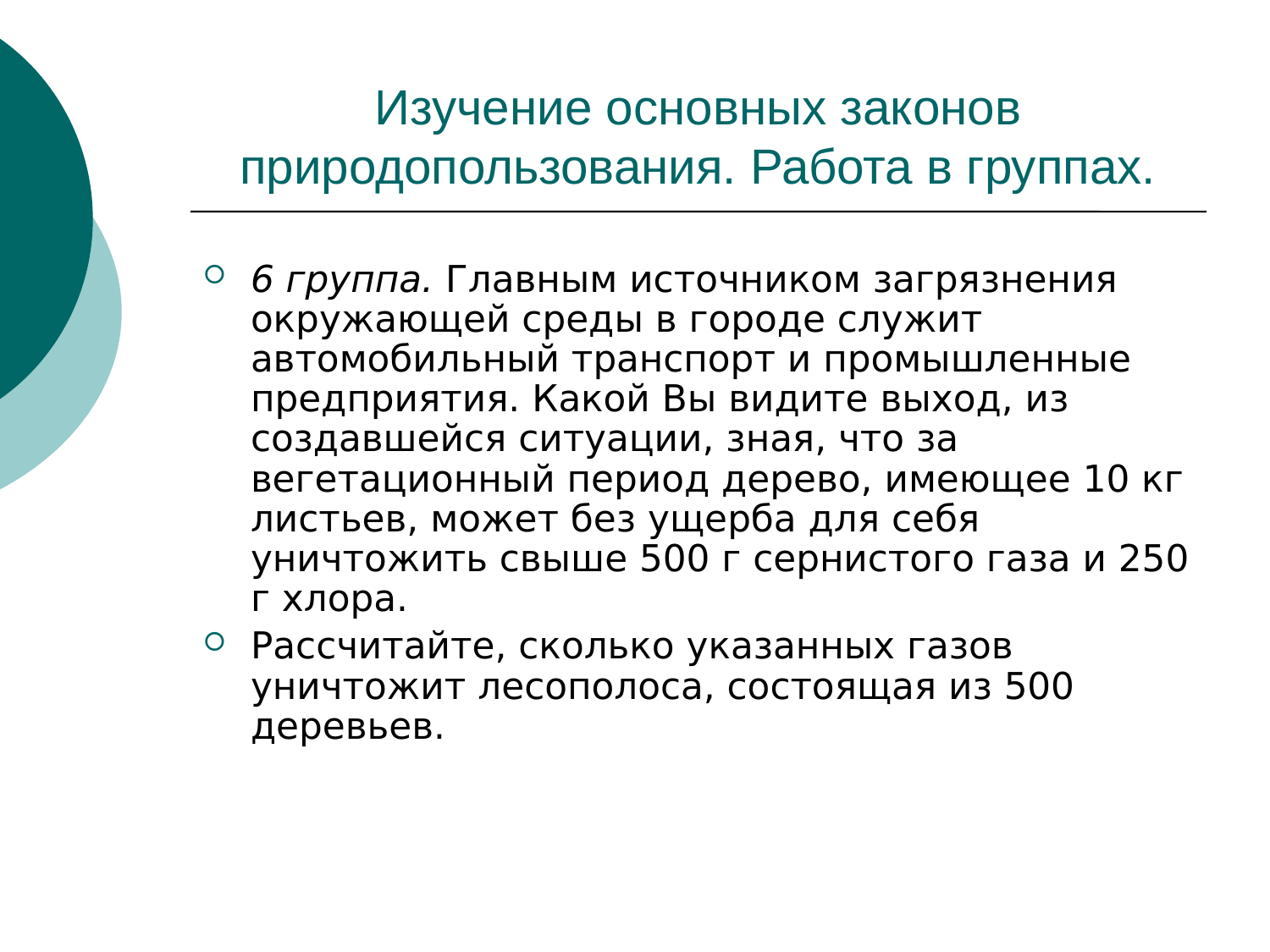

# Изучение основных законов природопользования. Работа в группах.
6 группа. Главным источником загрязнения окружающей среды в городе служит автомобильный транспорт и промышленные предприятия. Какой Вы видите выход, из создавшейся ситуации, зная, что за вегетационный период дерево, имеющее 10 кг листьев, может без ущерба для себя уничтожить свыше 500 г сернистого газа и 250 г хлора.
Рассчитайте, сколько указанных газов уничтожит лесополоса, состоящая из 500 деревьев.